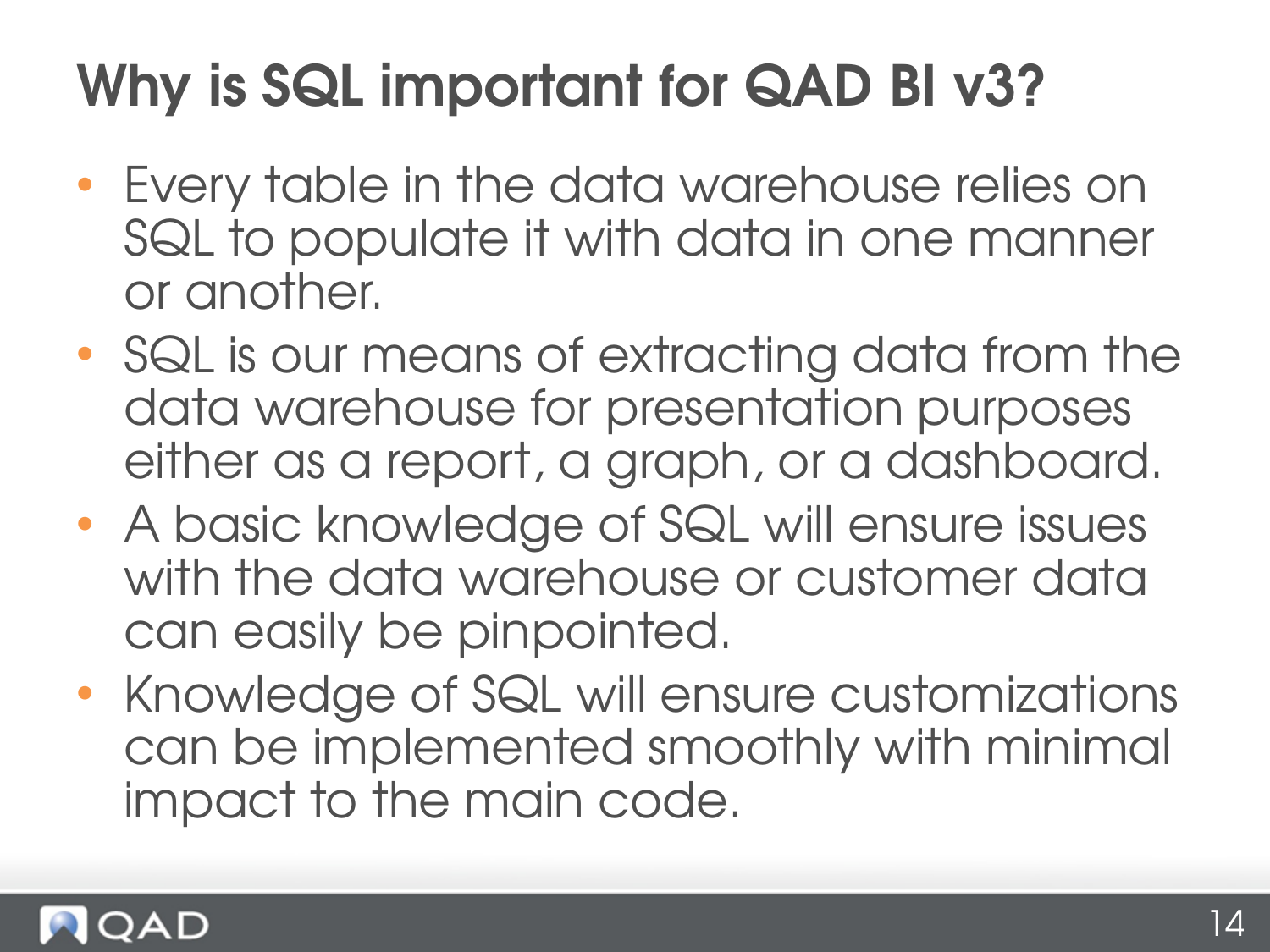

# Why is SQL important for QAD BI v3?
Every table in the data warehouse relies on SQL to populate it with data in one manner or another.
SQL is our means of extracting data from the data warehouse for presentation purposes either as a report, a graph, or a dashboard.
A basic knowledge of SQL will ensure issues with the data warehouse or customer data can easily be pinpointed.
Knowledge of SQL will ensure customizations can be implemented smoothly with minimal impact to the main code.
14